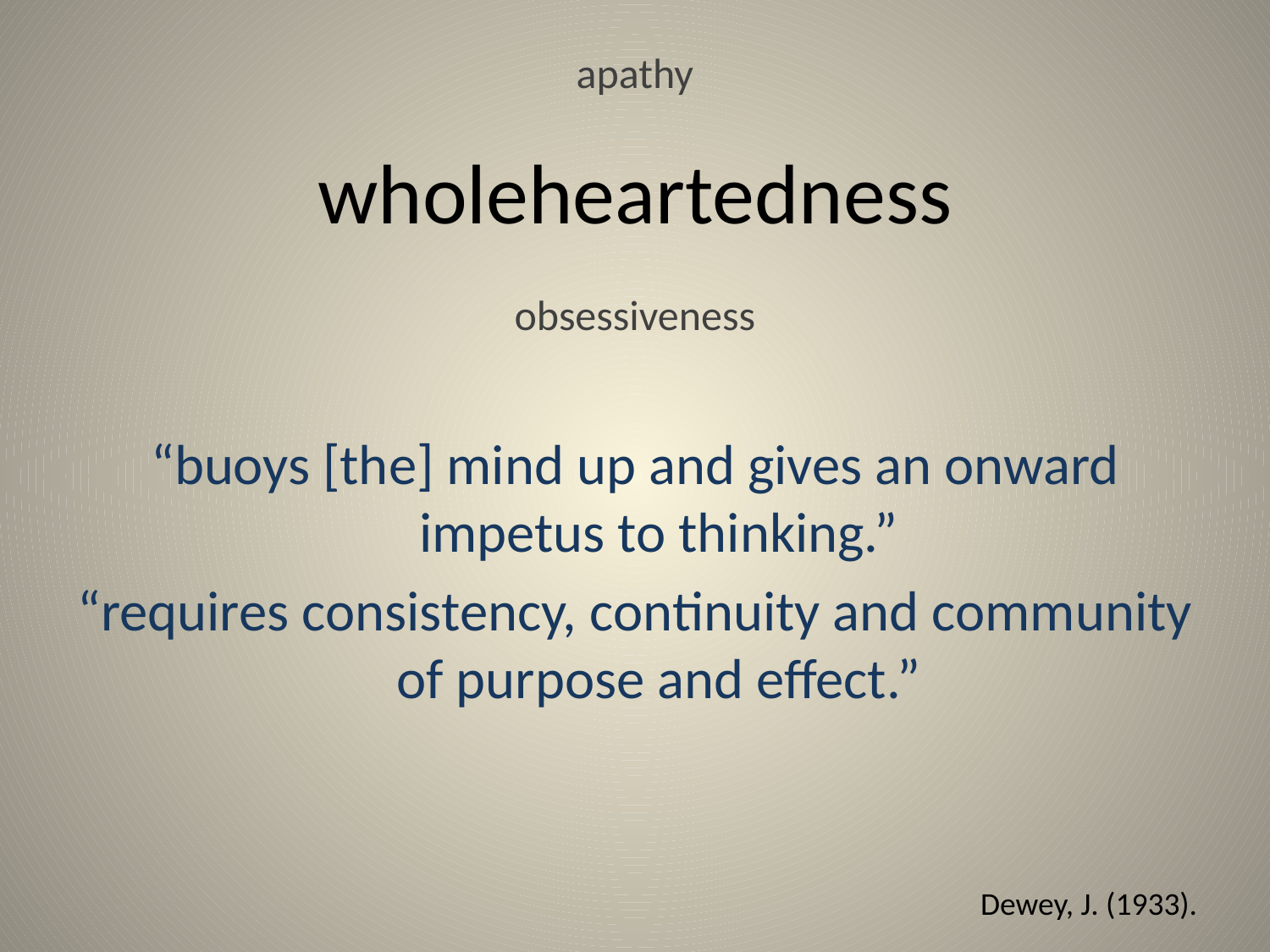

# apathy wholeheartedness obsessiveness
“buoys [the] mind up and gives an onward impetus to thinking.”
“requires consistency, continuity and community of purpose and effect.”
Dewey, J. (1933).